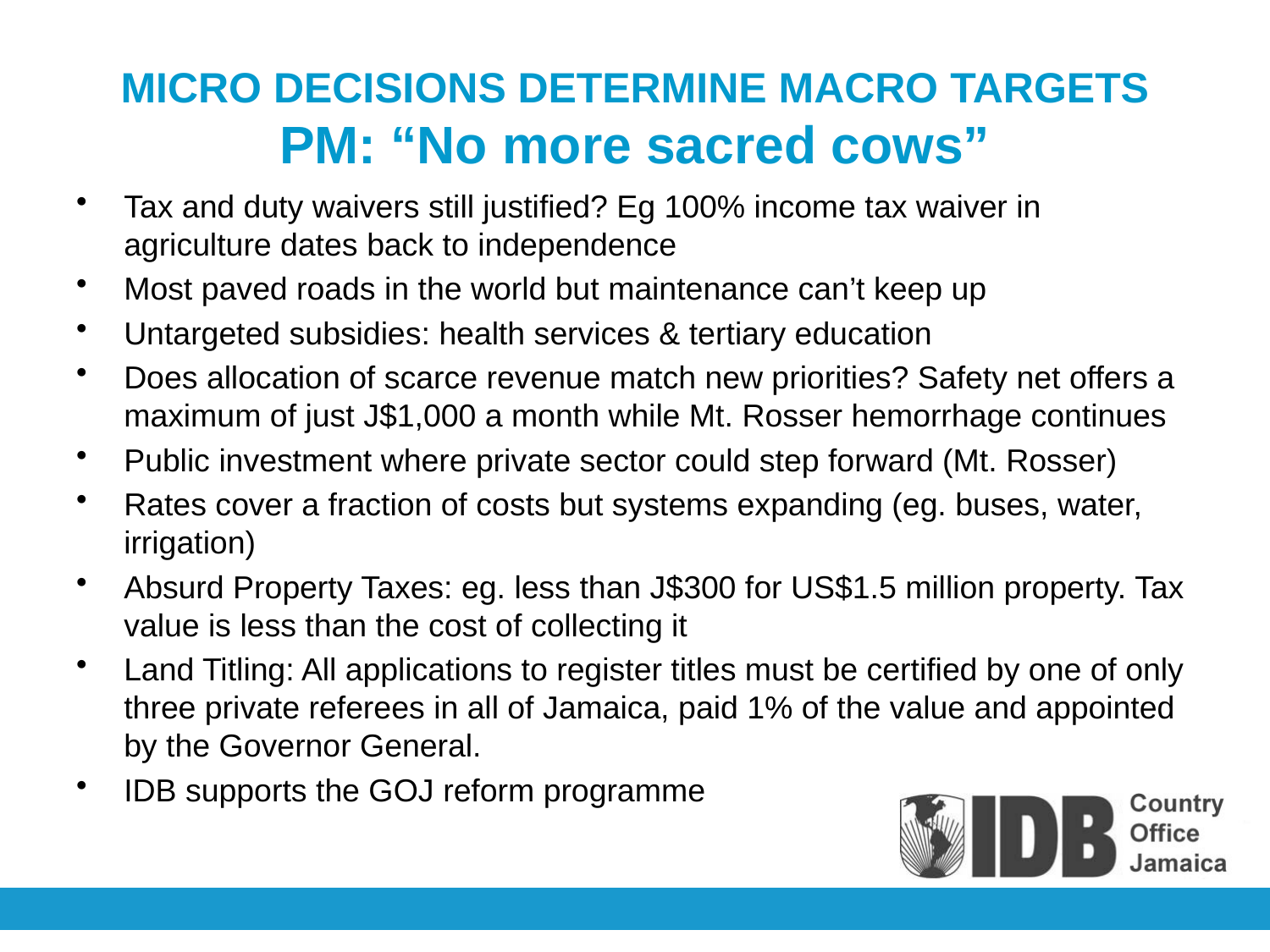

# MICRO DECISIONS DETERMINE MACRO TARGETS PM: “No more sacred cows”
Tax and duty waivers still justified? Eg 100% income tax waiver in agriculture dates back to independence
Most paved roads in the world but maintenance can’t keep up
Untargeted subsidies: health services & tertiary education
Does allocation of scarce revenue match new priorities? Safety net offers a maximum of just J$1,000 a month while Mt. Rosser hemorrhage continues
Public investment where private sector could step forward (Mt. Rosser)
Rates cover a fraction of costs but systems expanding (eg. buses, water, irrigation)
Absurd Property Taxes: eg. less than J$300 for US$1.5 million property. Tax value is less than the cost of collecting it
Land Titling: All applications to register titles must be certified by one of only three private referees in all of Jamaica, paid 1% of the value and appointed by the Governor General.
IDB supports the GOJ reform programme